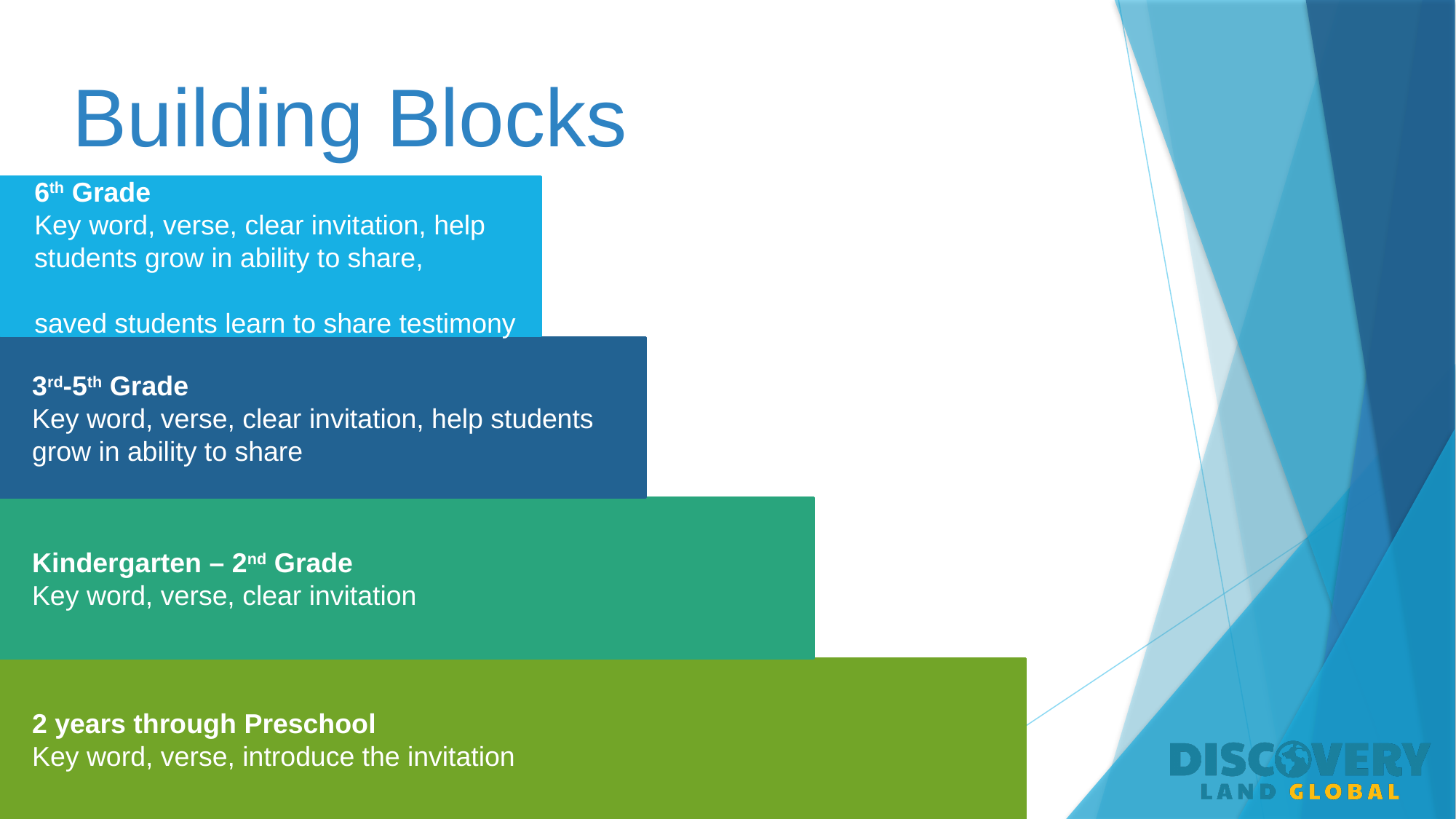

Building Blocks
   6th Grade
   Key word, verse, clear invitation, help         students grow in ability to share,
   saved students learn to share testimony
   3rd-5th Grade
   Key word, verse, clear invitation, help students
   grow in ability to share
   Kindergarten – 2nd Grade
   Key word, verse, clear invitation
   2 years through Preschool
   Key word, verse, introduce the invitation